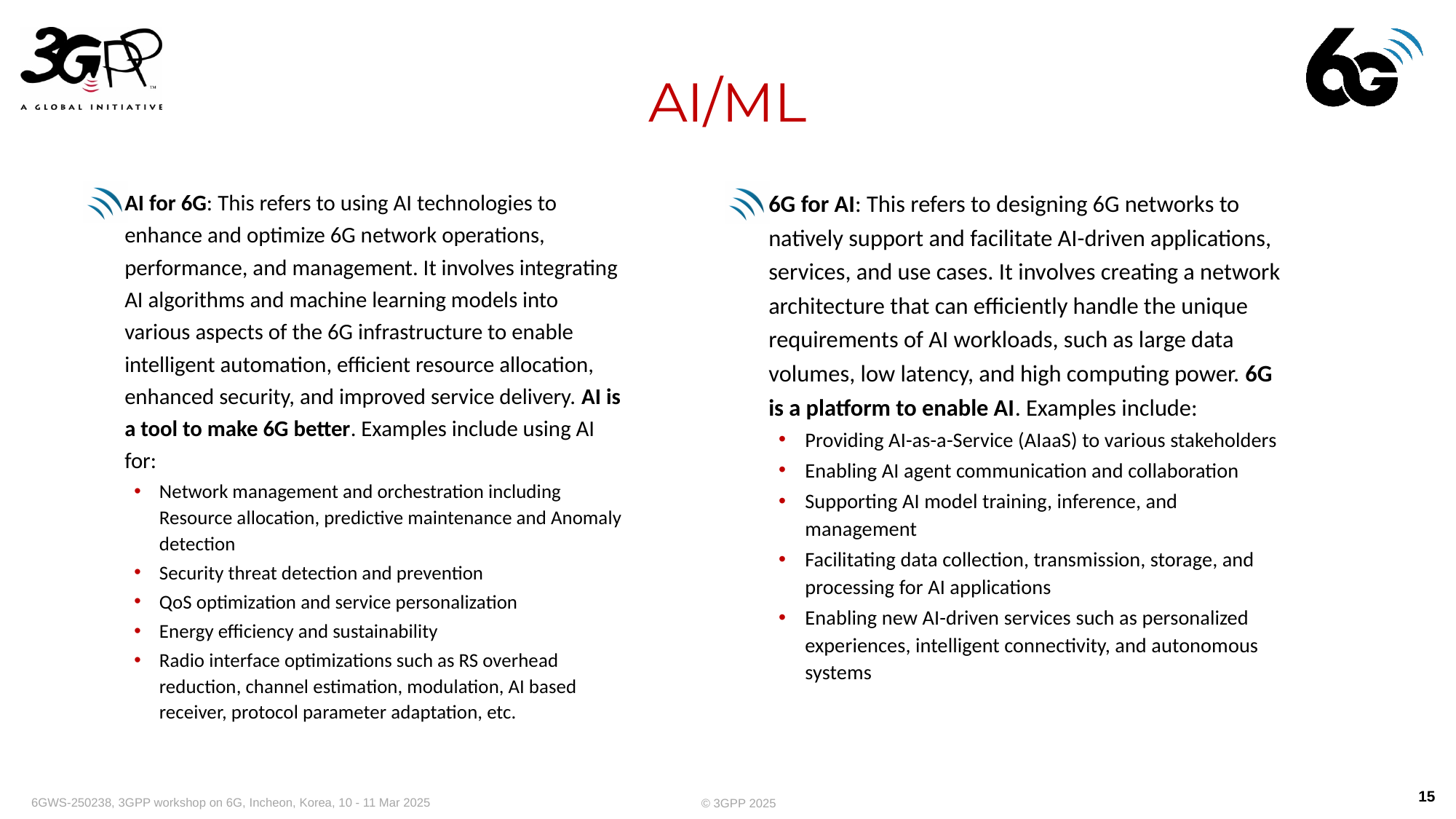

# AI/ML
AI for 6G: This refers to using AI technologies to enhance and optimize 6G network operations, performance, and management. It involves integrating AI algorithms and machine learning models into various aspects of the 6G infrastructure to enable intelligent automation, efficient resource allocation, enhanced security, and improved service delivery. AI is a tool to make 6G better. Examples include using AI for:
Network management and orchestration including Resource allocation, predictive maintenance and Anomaly detection
Security threat detection and prevention
QoS optimization and service personalization
Energy efficiency and sustainability
Radio interface optimizations such as RS overhead reduction, channel estimation, modulation, AI based receiver, protocol parameter adaptation, etc.

6G for AI: This refers to designing 6G networks to natively support and facilitate AI-driven applications, services, and use cases. It involves creating a network architecture that can efficiently handle the unique requirements of AI workloads, such as large data volumes, low latency, and high computing power. 6G is a platform to enable AI. Examples include:
Providing AI-as-a-Service (AIaaS) to various stakeholders
Enabling AI agent communication and collaboration
Supporting AI model training, inference, and management
Facilitating data collection, transmission, storage, and processing for AI applications
Enabling new AI-driven services such as personalized experiences, intelligent connectivity, and autonomous systems